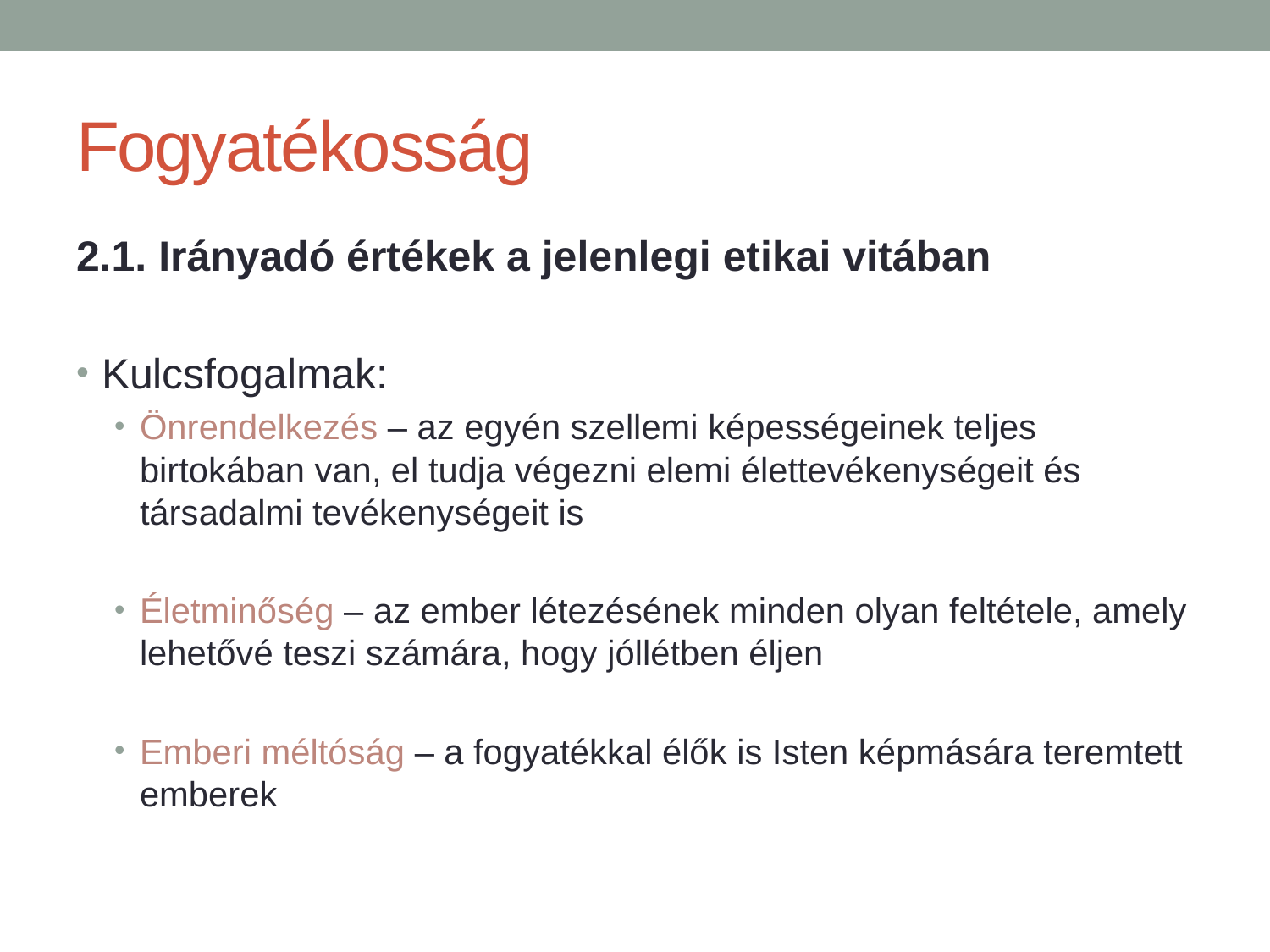

# Fogyatékosság
2.1. Irányadó értékek a jelenlegi etikai vitában

Kulcsfogalmak:
Önrendelkezés – az egyén szellemi képességeinek teljes birtokában van, el tudja végezni elemi élettevékenységeit és társadalmi tevékenységeit is

Életminőség – az ember létezésének minden olyan feltétele, amely lehetővé teszi számára, hogy jóllétben éljen

Emberi méltóság – a fogyatékkal élők is Isten képmására teremtett emberek